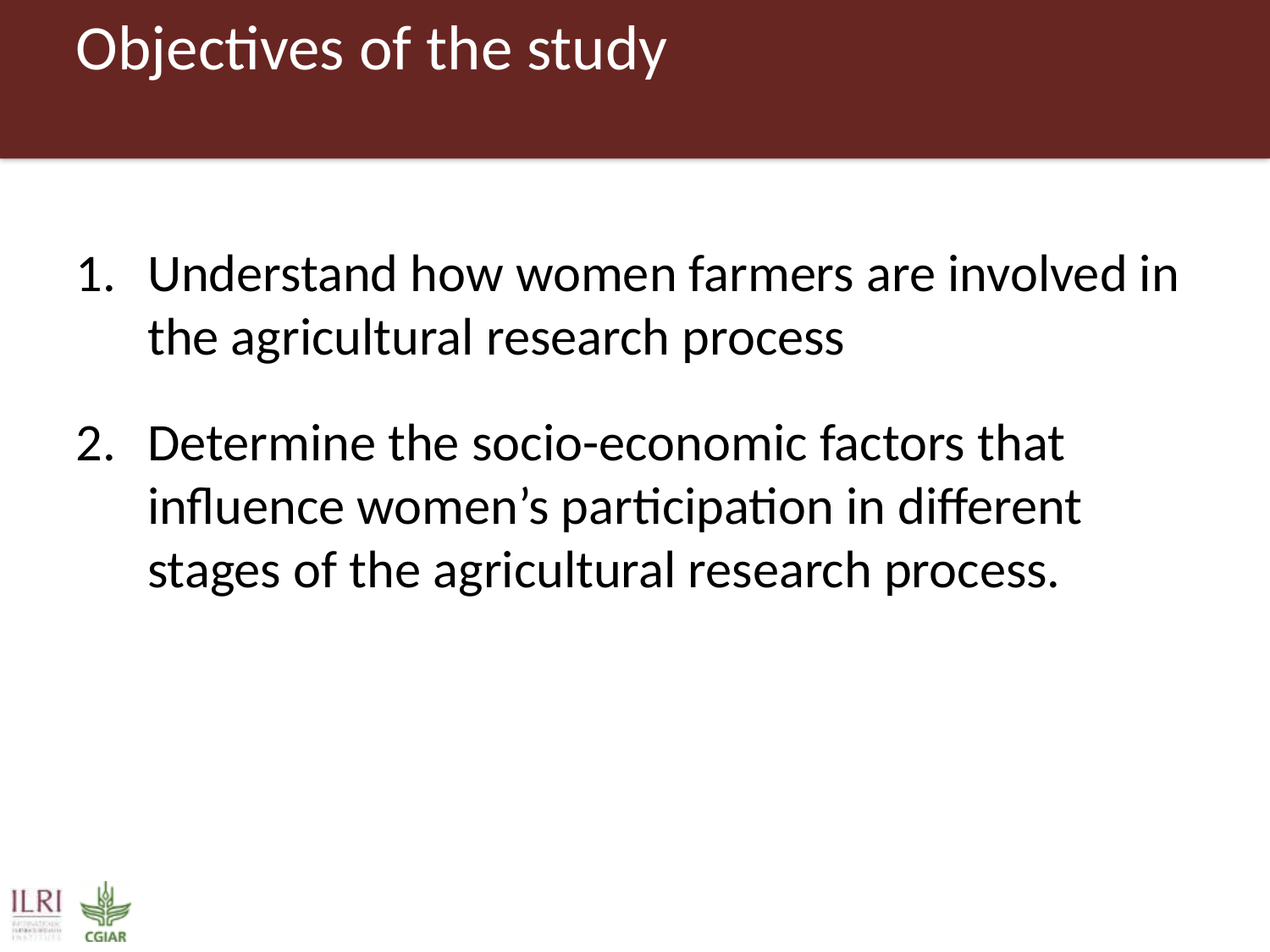

# Objectives of the study
Understand how women farmers are involved in the agricultural research process
Determine the socio-economic factors that influence women’s participation in different stages of the agricultural research process.